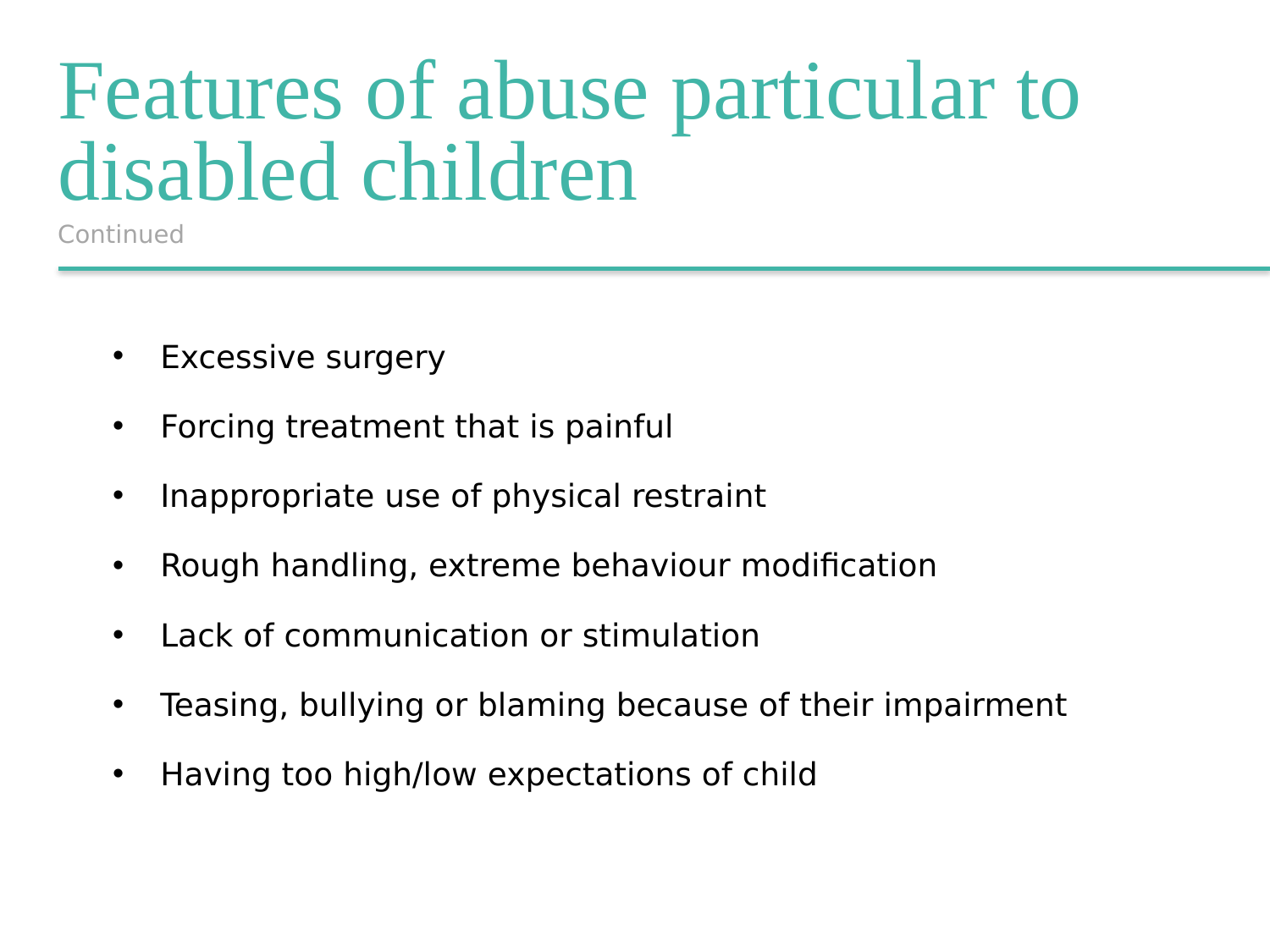

Features of abuse particular to disabled children
Continued
Excessive surgery
Forcing treatment that is painful
Inappropriate use of physical restraint
Rough handling, extreme behaviour modification
Lack of communication or stimulation
Teasing, bullying or blaming because of their impairment
Having too high/low expectations of child